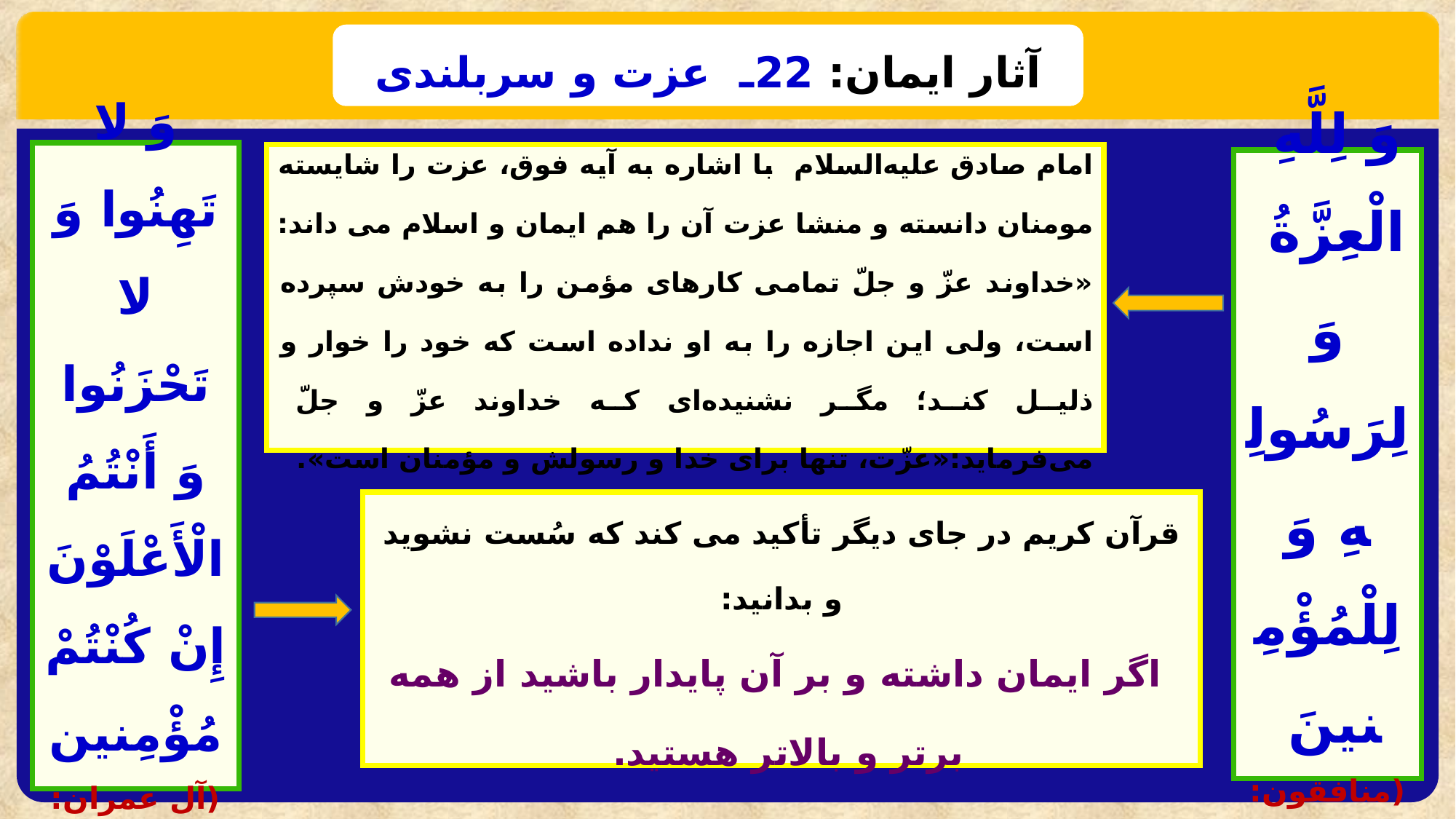

آثار ایمان: 22ـ  عزت و سربلندی

وَ لا تَهِنُوا وَ لا تَحْزَنُوا وَ أَنْتُمُ الْأَعْلَوْنَ‏ إِنْ كُنْتُمْ مُؤْمِنين
(آل عمران: 139)
امام صادق علیه‌السلام  با اشاره به آیه فوق، عزت را شایسته مومنان دانسته و منشا عزت آن را هم ایمان و اسلام می داند:
«خداوند عزّ و جلّ‌ تمامى كارهاى مؤمن را به خودش سپرده است، ولى اين اجازه را به او نداده است كه خود را خوار و ذليل كند؛ مگر نشنيده‌اى كه خداوند عزّ و جلّ‌ مى‌فرمايد:«عزّت، تنها براى خدا و رسولش و مؤمنان است».
وَ لِلَّهِ
الْعِزَّةُ
وَ لِرَسُولِهِ وَ
لِلْمُؤْمِنينَ‏
(منافقون: 8)

قرآن کریم در جای دیگر تأکید می کند که سُست نشوید و بدانید:
 اگر ایمان داشته و بر آن پایدار باشید از همه برتر و بالاتر هستید.